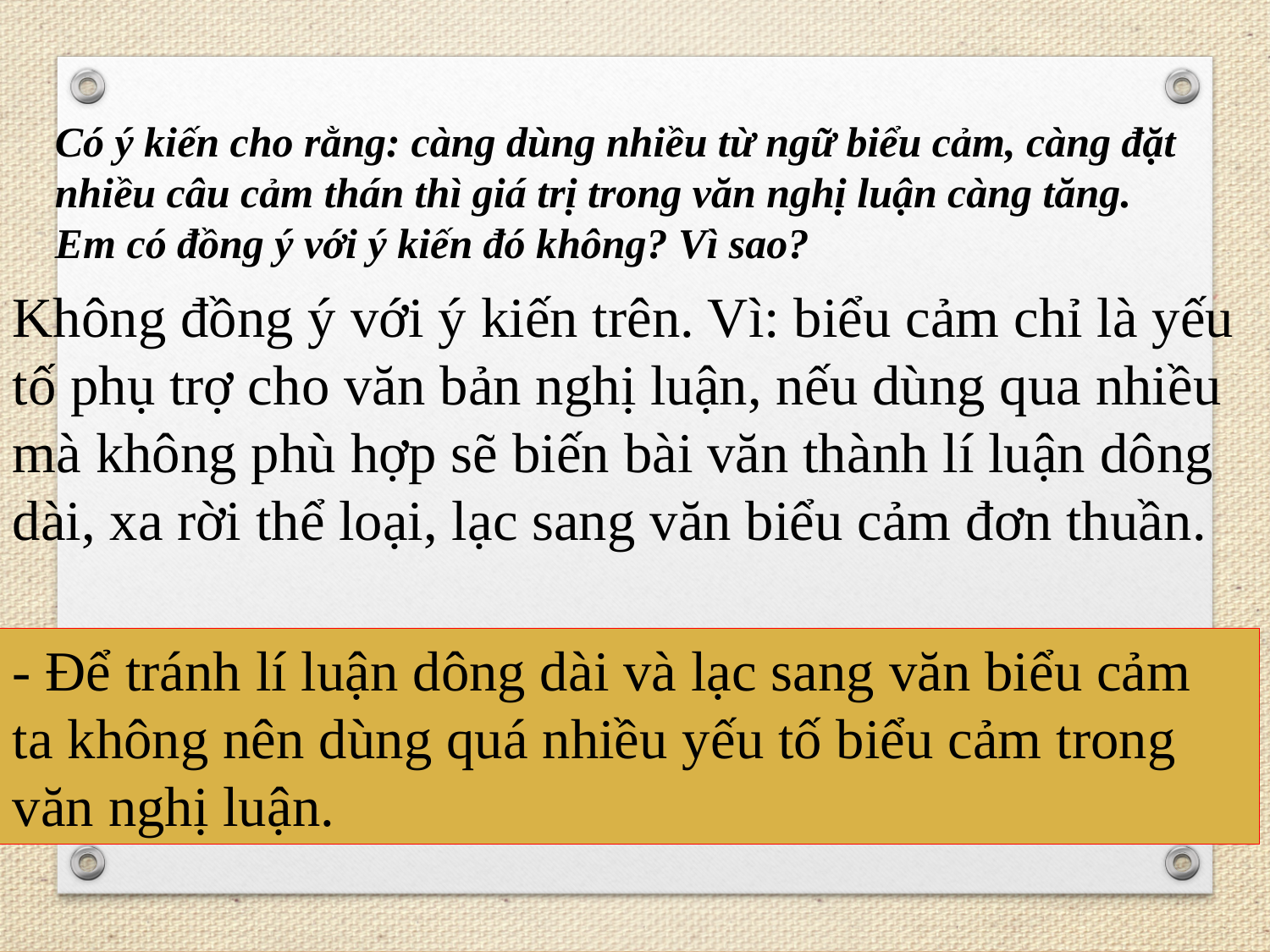

Có ý kiến cho rằng: càng dùng nhiều từ ngữ biểu cảm, càng đặt nhiều câu cảm thán thì giá trị trong văn nghị luận càng tăng.
Em có đồng ý với ý kiến đó không? Vì sao?
Không đồng ý với ý kiến trên. Vì: biểu cảm chỉ là yếu tố phụ trợ cho văn bản nghị luận, nếu dùng qua nhiều mà không phù hợp sẽ biến bài văn thành lí luận dông dài, xa rời thể loại, lạc sang văn biểu cảm đơn thuần.
- Để tránh lí luận dông dài và lạc sang văn biểu cảm ta không nên dùng quá nhiều yếu tố biểu cảm trong văn nghị luận.